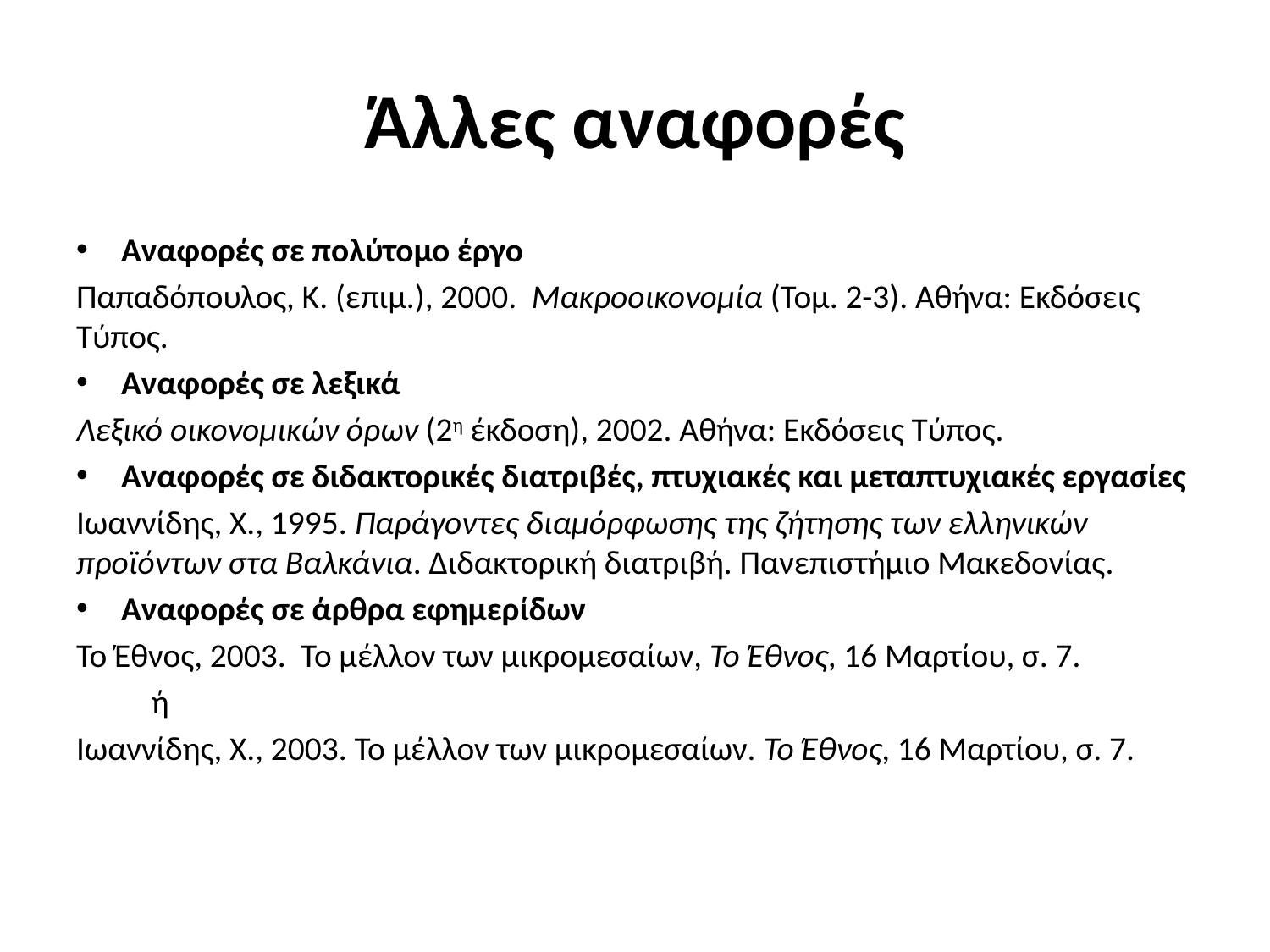

# Άλλες αναφορές
Αναφορές σε πολύτομο έργο
Παπαδόπουλος, Κ. (επιμ.), 2000.  Μακροοικονομία (Τομ. 2-3). Αθήνα: Εκδόσεις Τύπος.
Αναφορές σε λεξικά
Λεξικό οικονομικών όρων (2η έκδοση), 2002. Αθήνα: Εκδόσεις Τύπος.
Αναφορές σε διδακτορικές διατριβές, πτυχιακές και μεταπτυχιακές εργασίες
Ιωαννίδης, Χ., 1995. Παράγοντες διαμόρφωσης της ζήτησης των ελληνικών προϊόντων στα Βαλκάνια. Διδακτορική διατριβή. Πανεπιστήμιο Μακεδονίας.
Αναφορές σε άρθρα εφημερίδων
Το Έθνος, 2003.  Το μέλλον των μικρομεσαίων, Το Έθνος, 16 Μαρτίου, σ. 7.
	ή
Ιωαννίδης, Χ., 2003. Το μέλλον των μικρομεσαίων. Το Έθνος, 16 Μαρτίου, σ. 7.